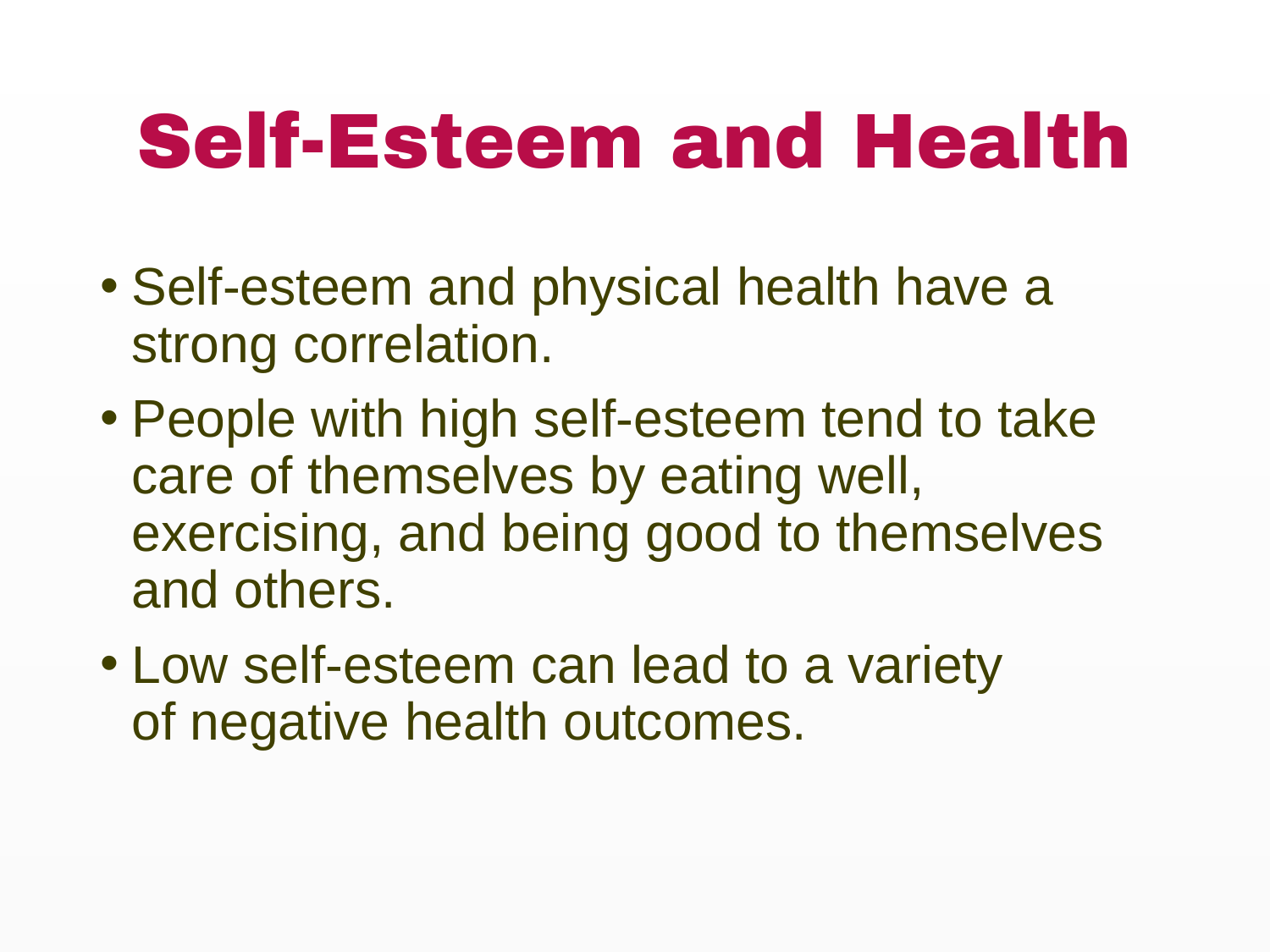

# Self-Esteem and Health
Self-esteem and physical health have a strong correlation.
People with high self-esteem tend to take care of themselves by eating well, exercising, and being good to themselves and others.
Low self-esteem can lead to a variety of negative health outcomes.